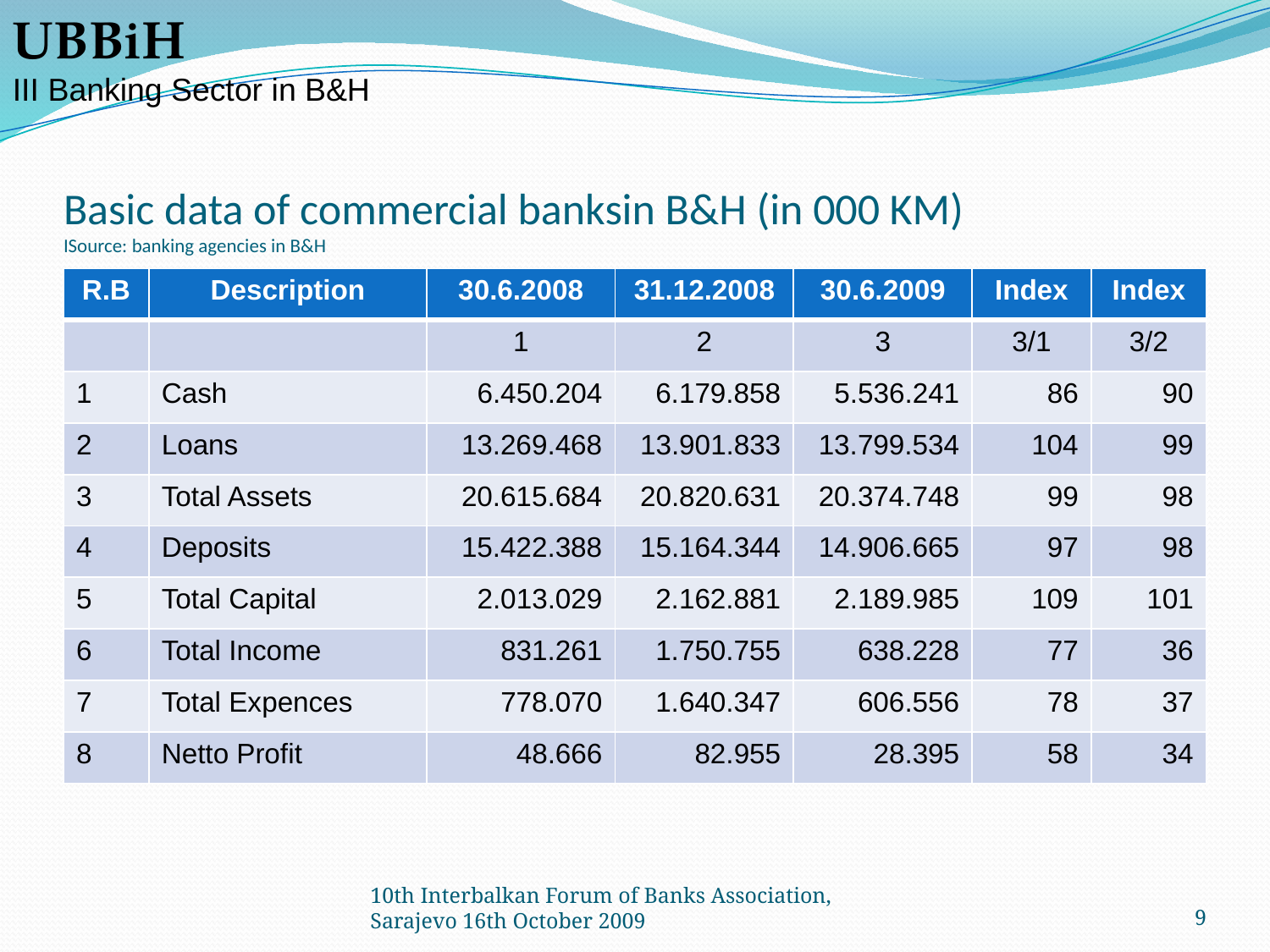

UBBiH
III Banking Sector in B&H
# Basic data of commercial banksin B&H (in 000 KM) ISource: banking agencies in B&H
| R.B | Description | 30.6.2008 | 31.12.2008 | 30.6.2009 | Index | Index |
| --- | --- | --- | --- | --- | --- | --- |
|  |  | 1 | 2 | 3 | 3/1 | 3/2 |
| 1 | Cash | 6.450.204 | 6.179.858 | 5.536.241 | 86 | 90 |
| 2 | Loans | 13.269.468 | 13.901.833 | 13.799.534 | 104 | 99 |
| 3 | Total Assets | 20.615.684 | 20.820.631 | 20.374.748 | 99 | 98 |
| 4 | Deposits | 15.422.388 | 15.164.344 | 14.906.665 | 97 | 98 |
| 5 | Total Capital | 2.013.029 | 2.162.881 | 2.189.985 | 109 | 101 |
| 6 | Total Income | 831.261 | 1.750.755 | 638.228 | 77 | 36 |
| 7 | Total Expences | 778.070 | 1.640.347 | 606.556 | 78 | 37 |
| 8 | Netto Profit | 48.666 | 82.955 | 28.395 | 58 | 34 |
10th Interbalkan Forum of Banks Association, Sarajevo 16th October 2009
9